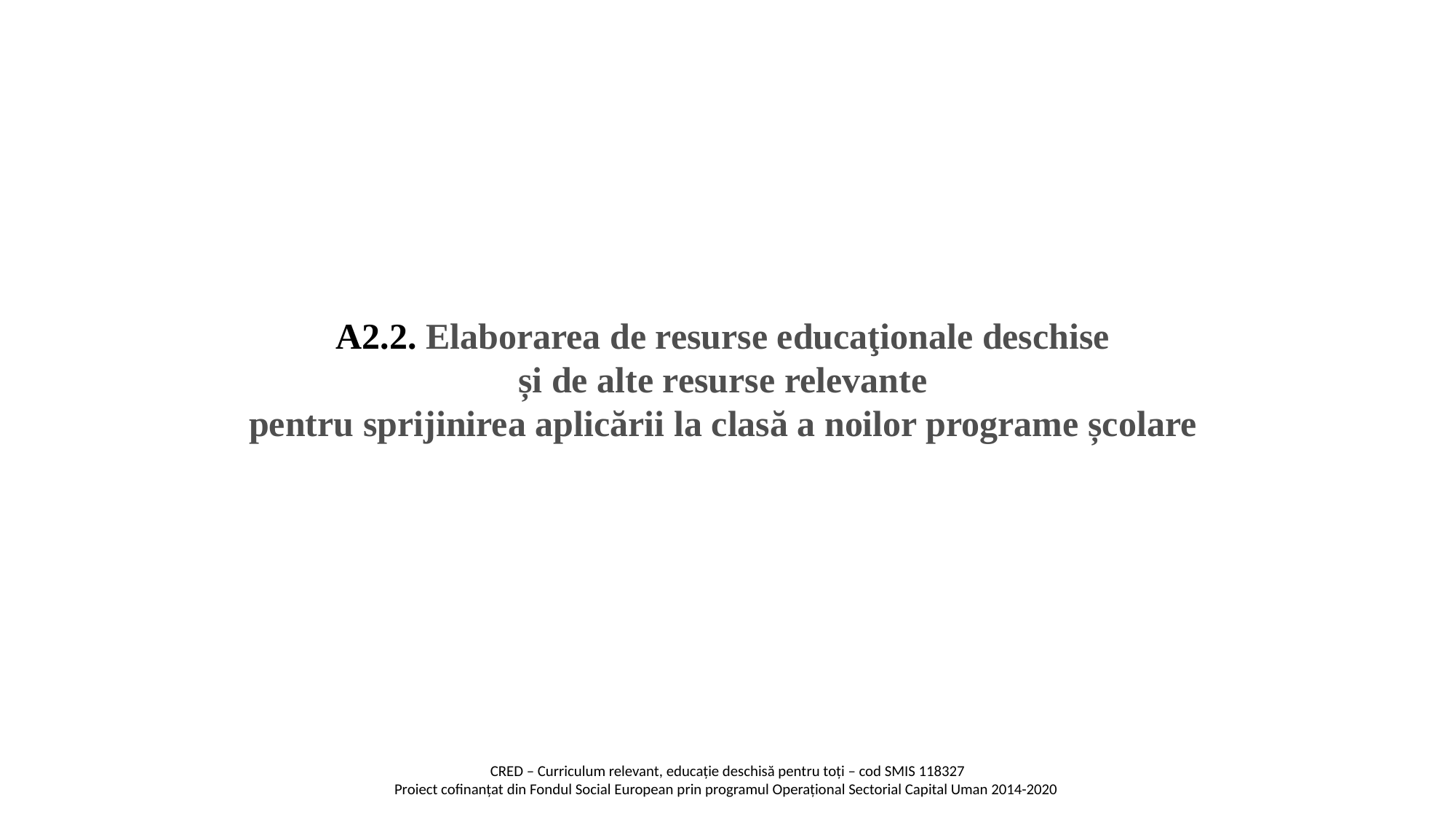

A2.2. Elaborarea de resurse educaţionale deschise
și de alte resurse relevante
pentru sprijinirea aplicării la clasă a noilor programe școlare
CRED – Curriculum relevant, educație deschisă pentru toți – cod SMIS 118327
Proiect cofinanțat din Fondul Social European prin programul Operațional Sectorial Capital Uman 2014-2020